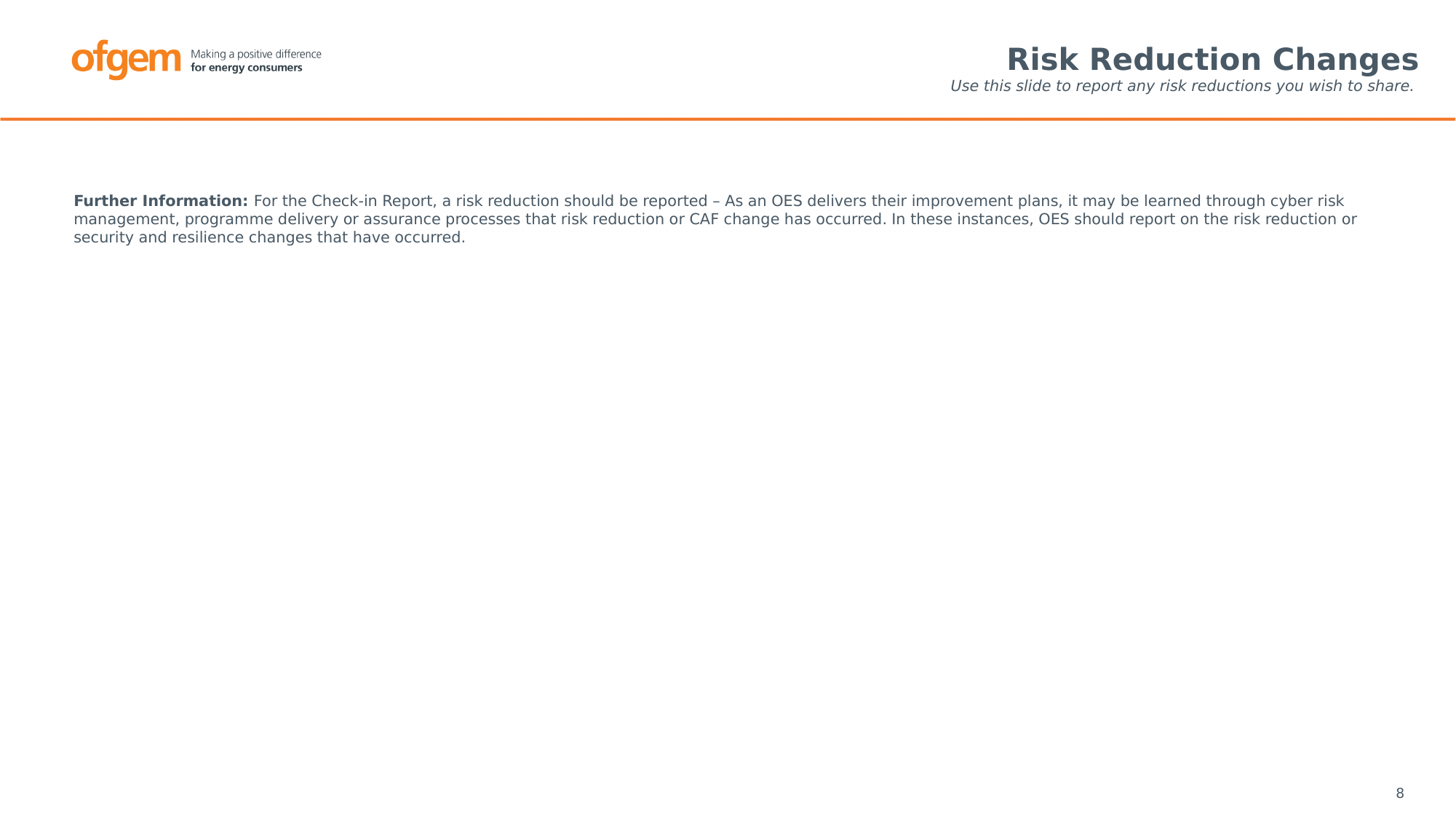

# Risk Reduction Changes Use this slide to report any risk reductions you wish to share.
Further Information: For the Check-in Report, a risk reduction should be reported – As an OES delivers their improvement plans, it may be learned through cyber risk management, programme delivery or assurance processes that risk reduction or CAF change has occurred. In these instances, OES should report on the risk reduction or security and resilience changes that have occurred.

8